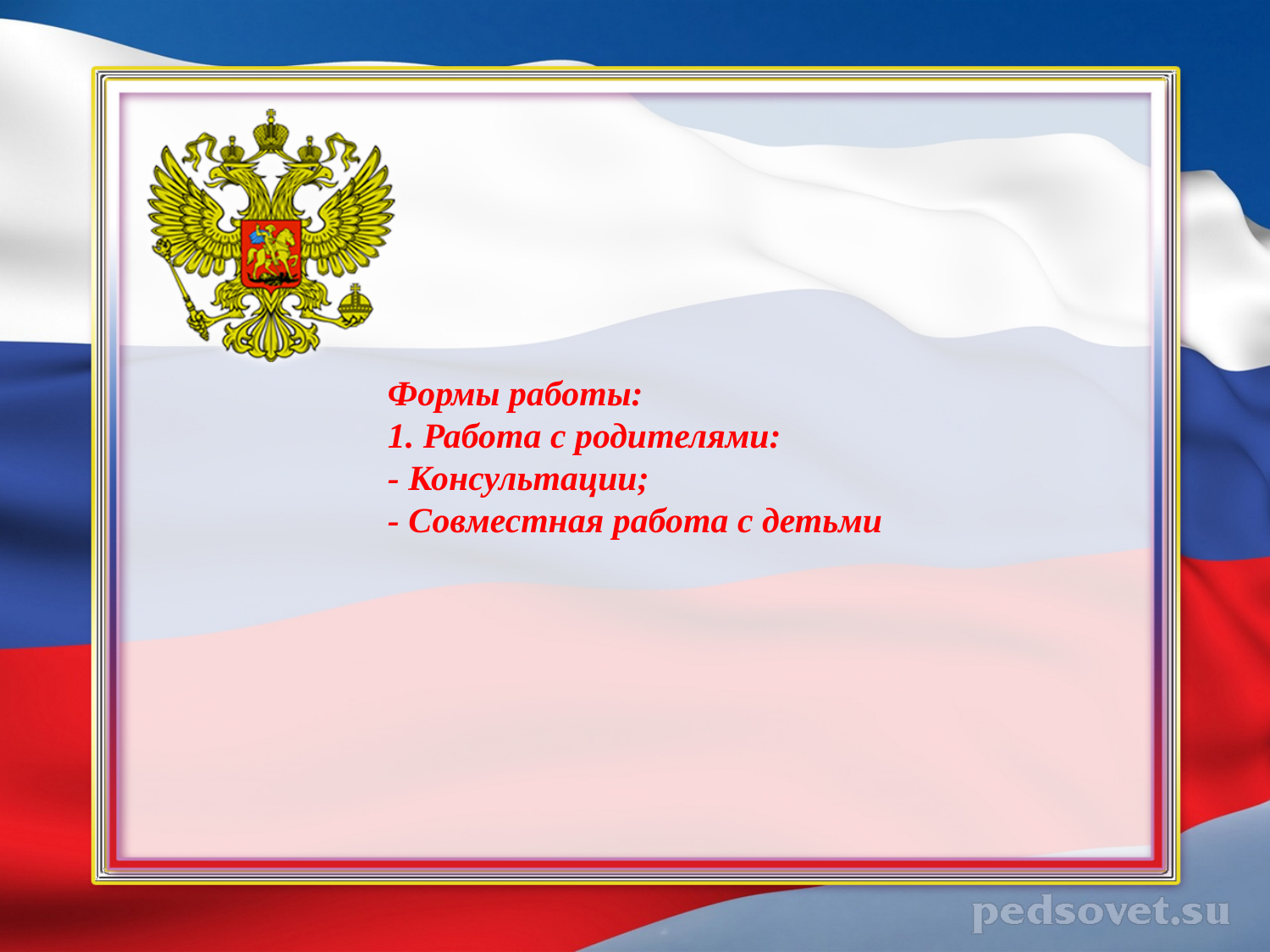

Формы работы:
1. Работа с родителями:
- Консультации;
- Совместная работа с детьми